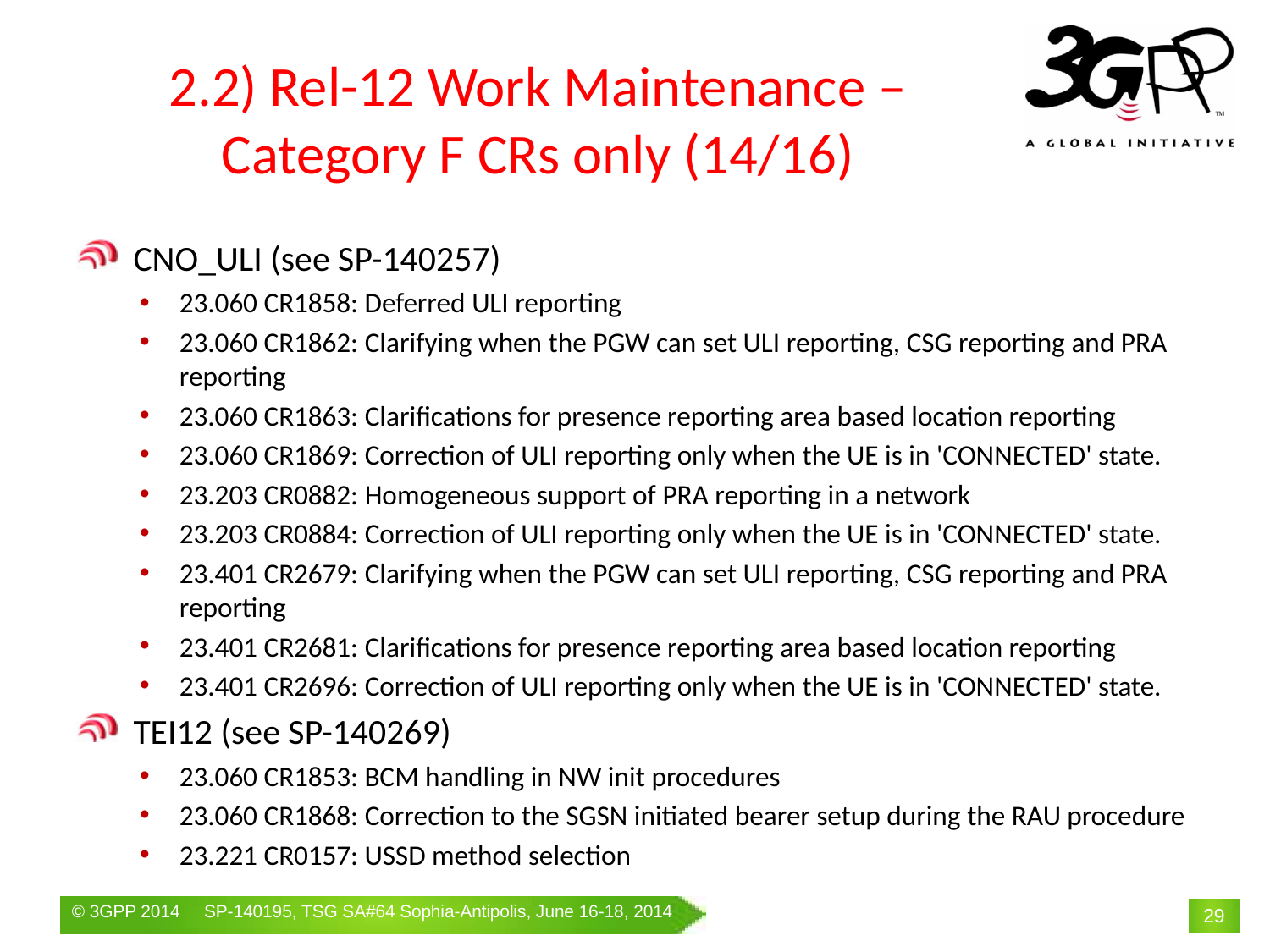

# 2.2) Rel-12 Work Maintenance – Category F CRs only (14/16)
 CNO_ULI (see SP-140257)
23.060 CR1858: Deferred ULI reporting
23.060 CR1862: Clarifying when the PGW can set ULI reporting, CSG reporting and PRA reporting
23.060 CR1863: Clarifications for presence reporting area based location reporting
23.060 CR1869: Correction of ULI reporting only when the UE is in 'CONNECTED' state.
23.203 CR0882: Homogeneous support of PRA reporting in a network
23.203 CR0884: Correction of ULI reporting only when the UE is in 'CONNECTED' state.
23.401 CR2679: Clarifying when the PGW can set ULI reporting, CSG reporting and PRA reporting
23.401 CR2681: Clarifications for presence reporting area based location reporting
23.401 CR2696: Correction of ULI reporting only when the UE is in 'CONNECTED' state.
 TEI12 (see SP-140269)
23.060 CR1853: BCM handling in NW init procedures
23.060 CR1868: Correction to the SGSN initiated bearer setup during the RAU procedure
23.221 CR0157: USSD method selection